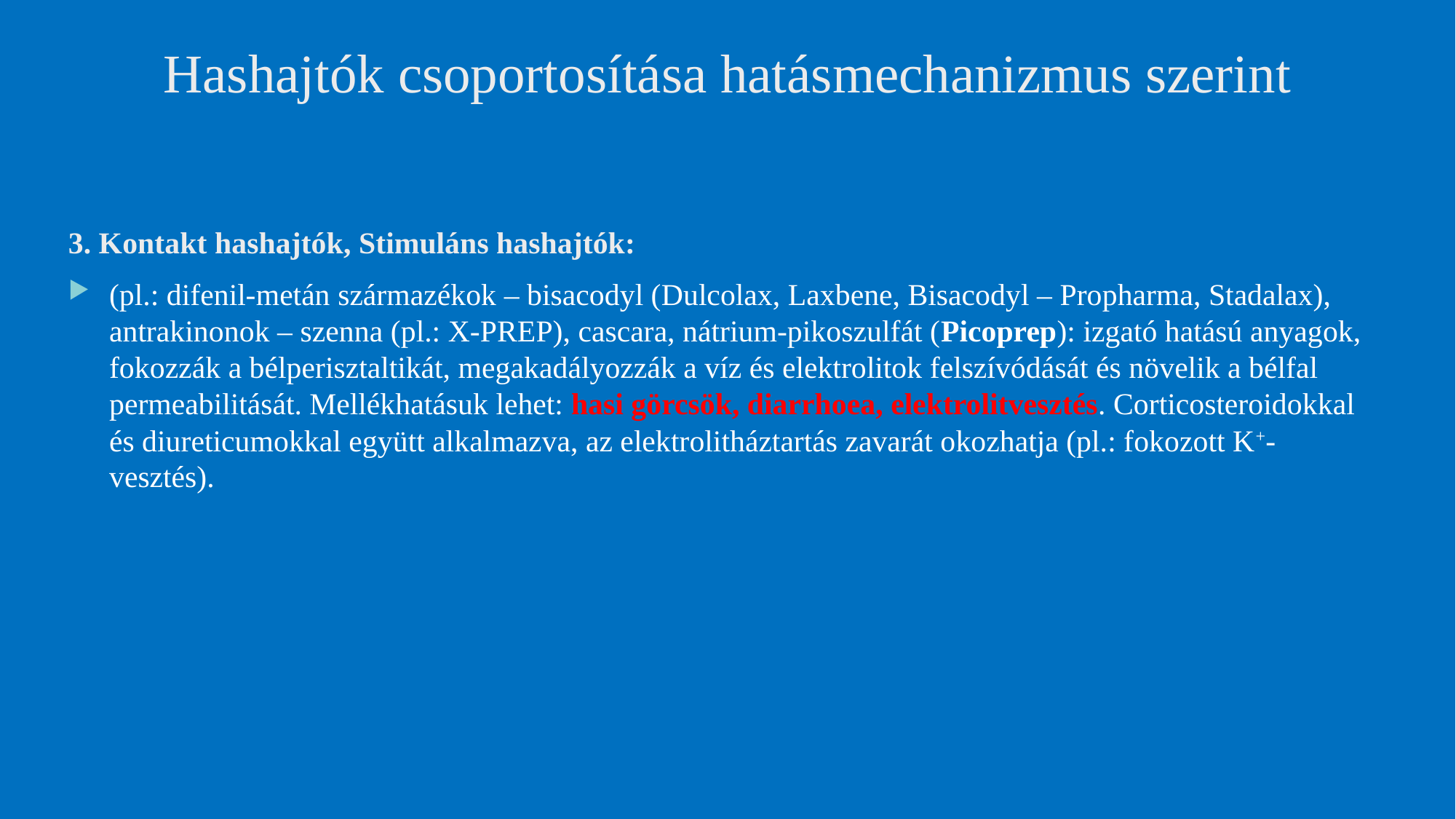

# Hashajtók csoportosítása hatásmechanizmus szerint
3. Kontakt hashajtók, Stimuláns hashajtók:
(pl.: difenil-metán származékok – bisacodyl (Dulcolax, Laxbene, Bisacodyl – Propharma, Stadalax), antrakinonok – szenna (pl.: X-PREP), cascara, nátrium-pikoszulfát (Picoprep): izgató hatású anyagok, fokozzák a bélperisztaltikát, megakadályozzák a víz és elektrolitok felszívódását és növelik a bélfal permeabilitását. Mellékhatásuk lehet: hasi görcsök, diarrhoea, elektrolitvesztés. Corticosteroidokkal és diureticumokkal együtt alkalmazva, az elektrolitháztartás zavarát okozhatja (pl.: fokozott K+- vesztés).